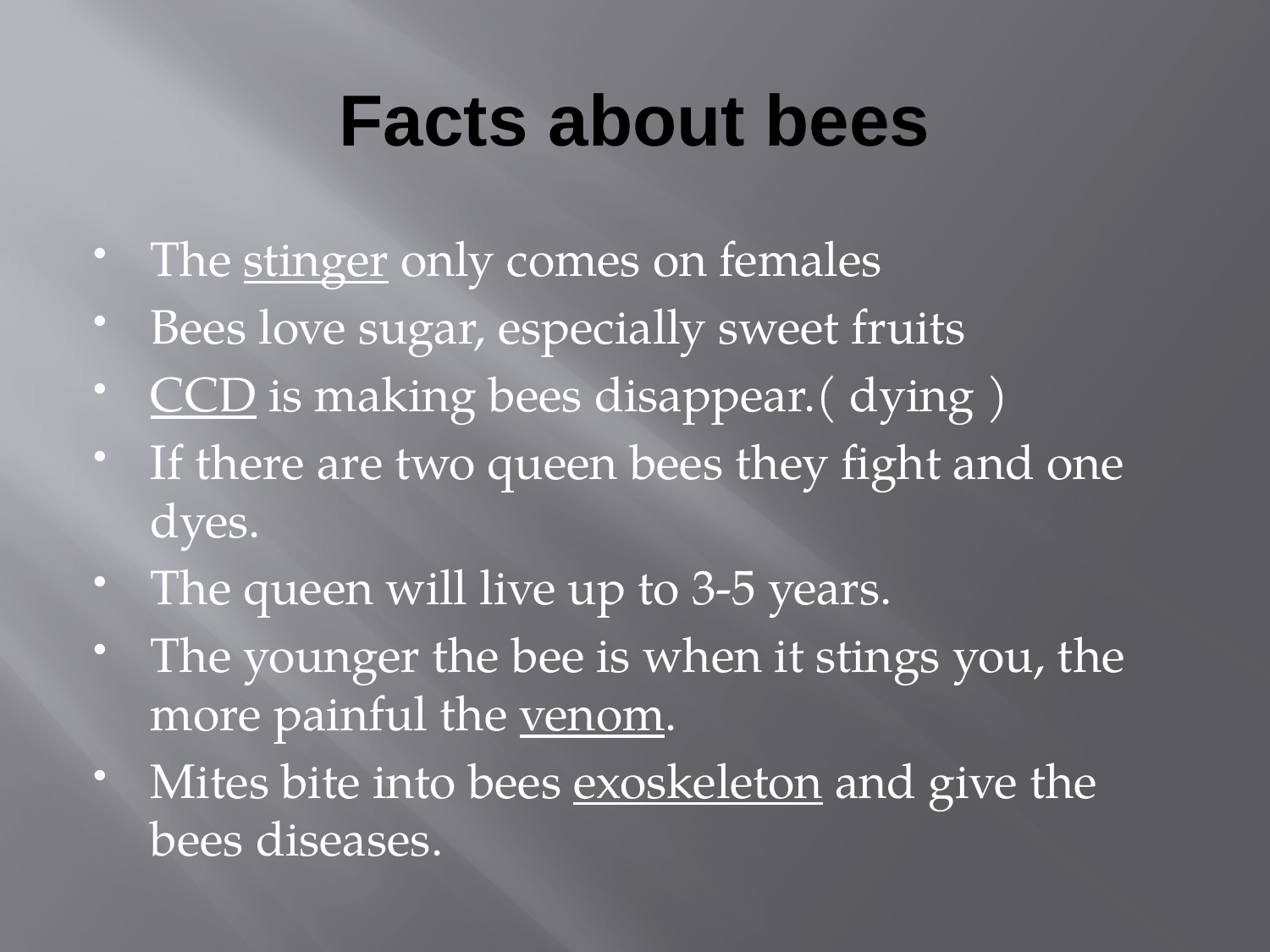

# Facts about bees
The stinger only comes on females
Bees love sugar, especially sweet fruits
CCD is making bees disappear.( dying )
If there are two queen bees they fight and one dyes.
The queen will live up to 3-5 years.
The younger the bee is when it stings you, the more painful the venom.
Mites bite into bees exoskeleton and give the bees diseases.